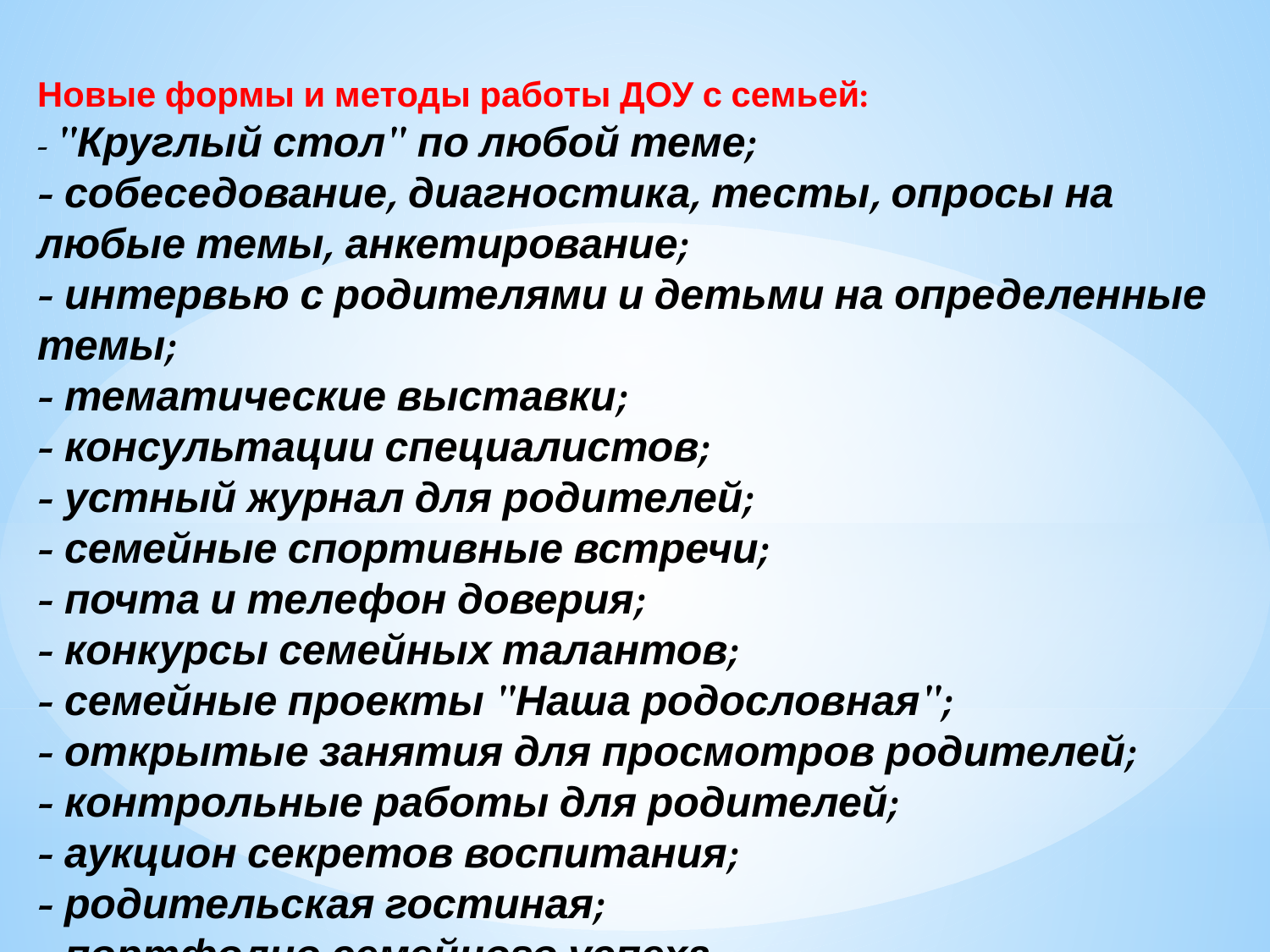

Новые формы и методы работы ДОУ с семьей:
- "Круглый стол" по любой теме;
- собеседование, диагностика, тесты, опросы на любые темы, анкетирование;
- интервью с родителями и детьми на определенные темы;
- тематические выставки;
- консультации специалистов;
- устный журнал для родителей;
- семейные спортивные встречи;
- почта и телефон доверия;
- конкурсы семейных талантов;
- семейные проекты "Наша родословная";
- открытые занятия для просмотров родителей;
- контрольные работы для родителей;
- аукцион секретов воспитания;
- родительская гостиная;
- портфолио семейного успеха.